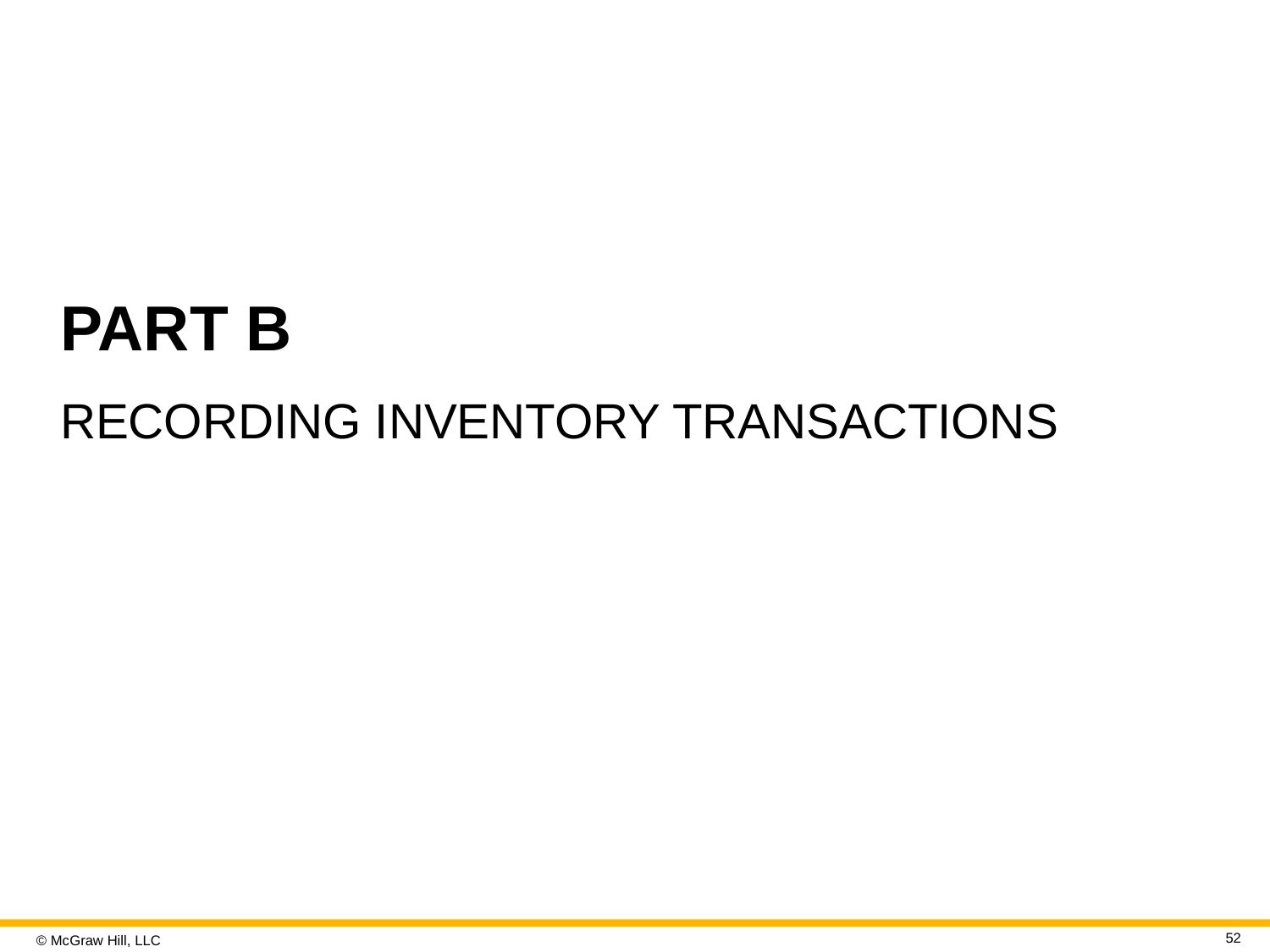

# PART B
RECORDING INVENTORY TRANSACTIONS
52